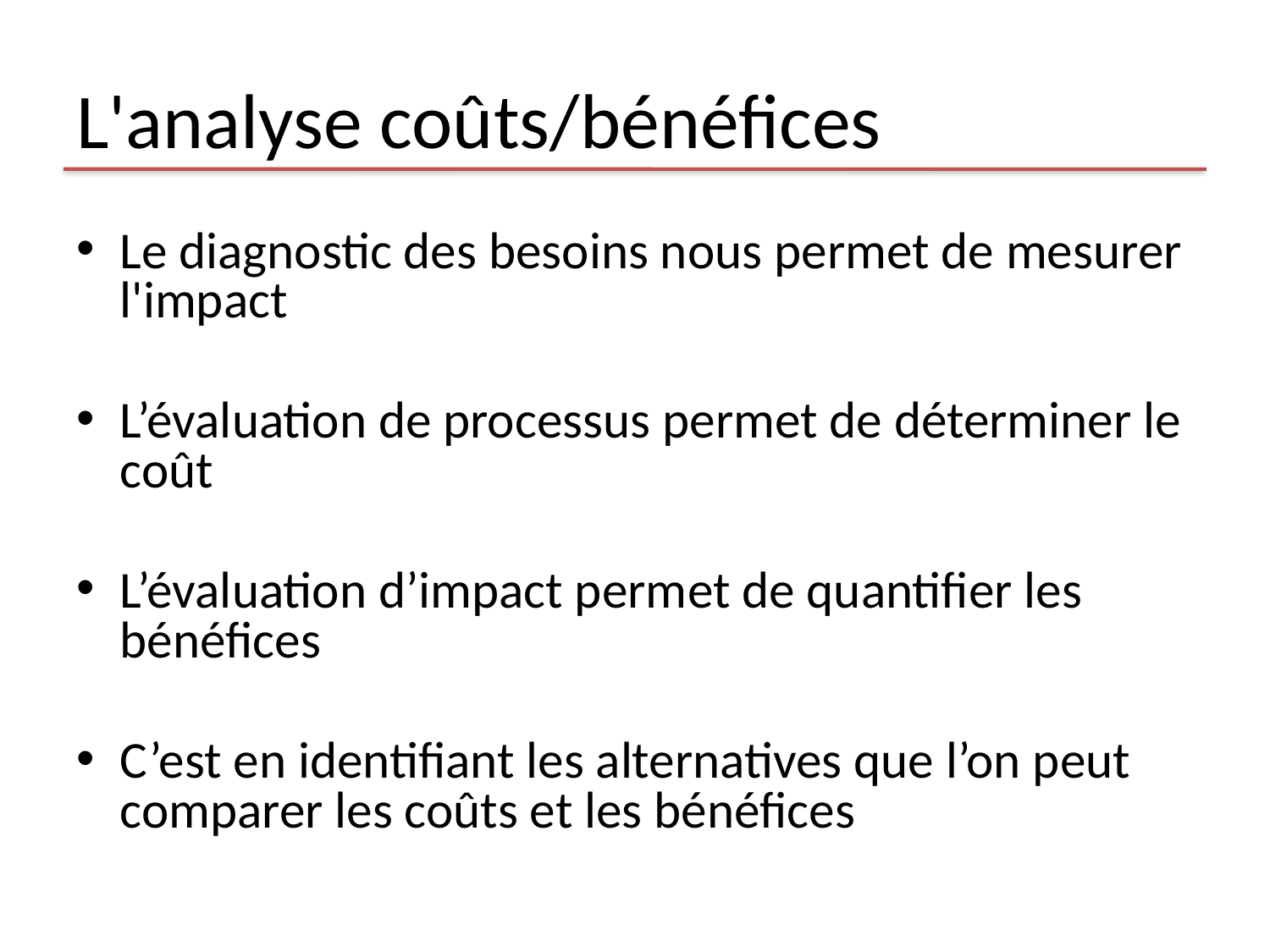

# L'analyse coûts/bénéfices
Le diagnostic des besoins nous permet de mesurer l'impact

L’évaluation de processus permet de déterminer le coût

L’évaluation d’impact permet de quantifier les bénéfices

C’est en identifiant les alternatives que l’on peut comparer les coûts et les bénéfices